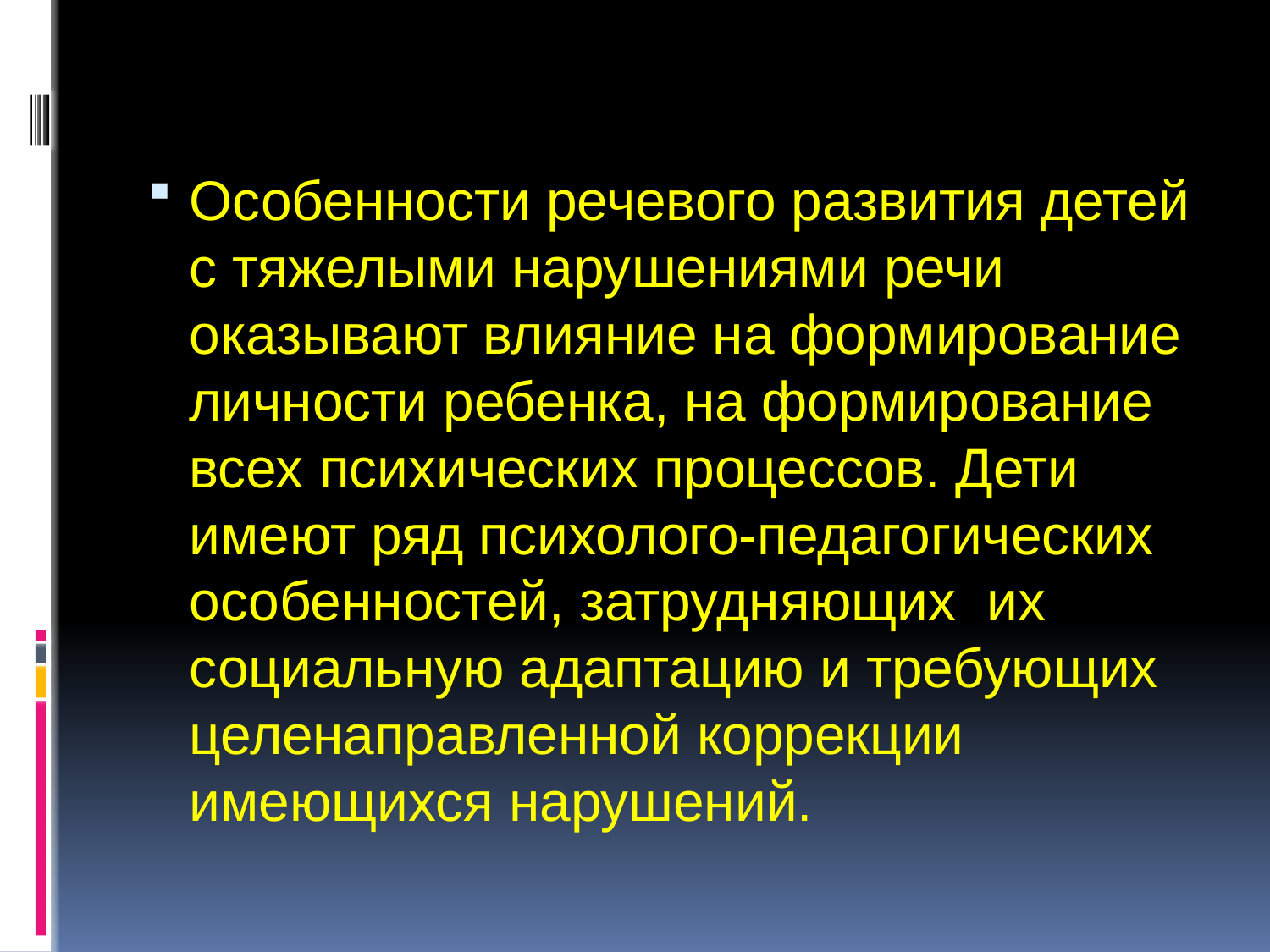

#
Особенности речевого развития детей с тяжелыми нарушениями речи оказывают влияние на формирование личности ребенка, на формирование всех психических процессов. Дети  имеют ряд психолого-педагогических особенностей, затрудняющих  их социальную адаптацию и требующих целенаправленной коррекции имеющихся нарушений.